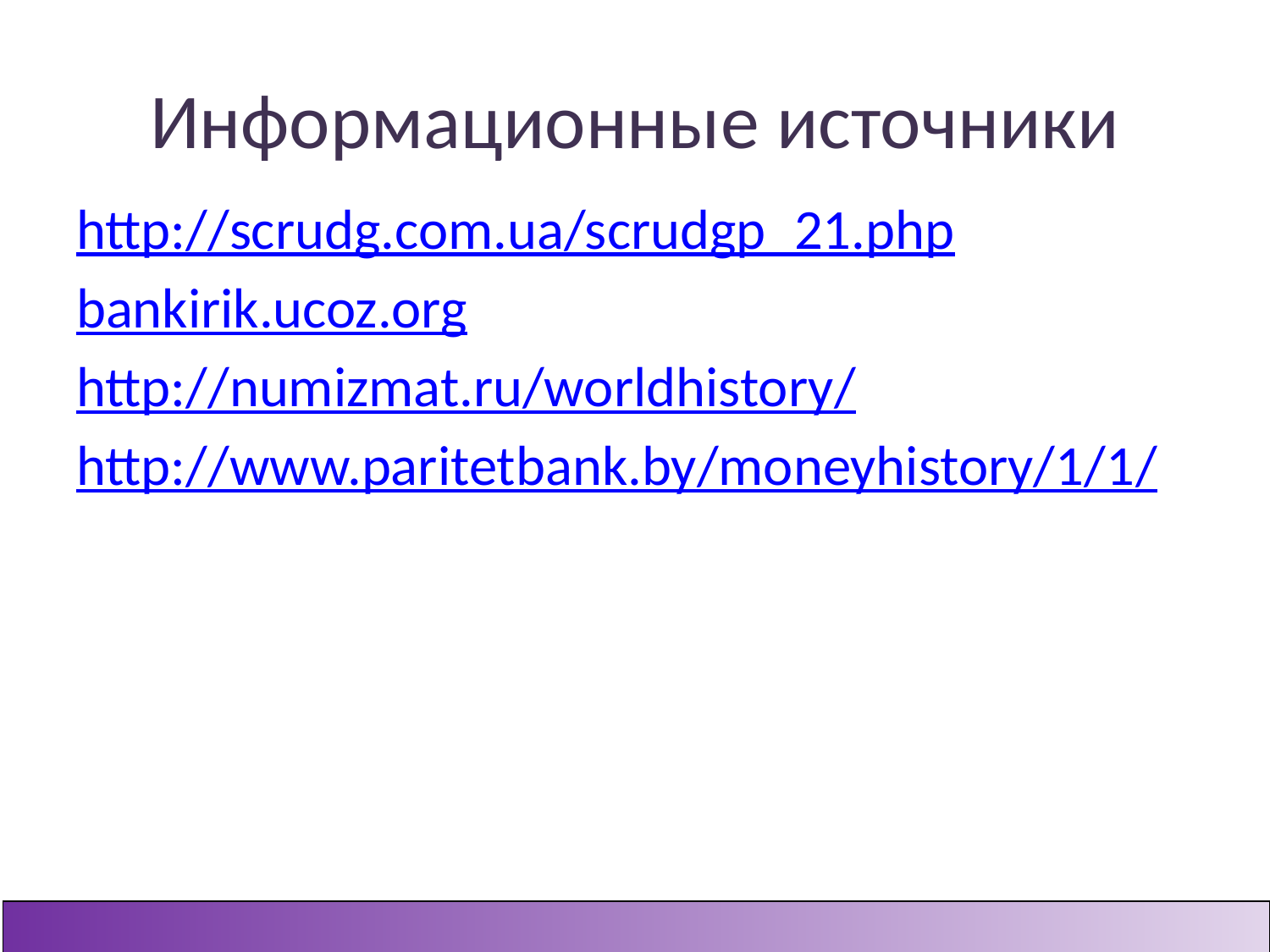

# Информационные источники
http://scrudg.com.ua/scrudgp_21.php
bankirik.ucoz.org
http://numizmat.ru/worldhistory/
http://www.paritetbank.by/moneyhistory/1/1/